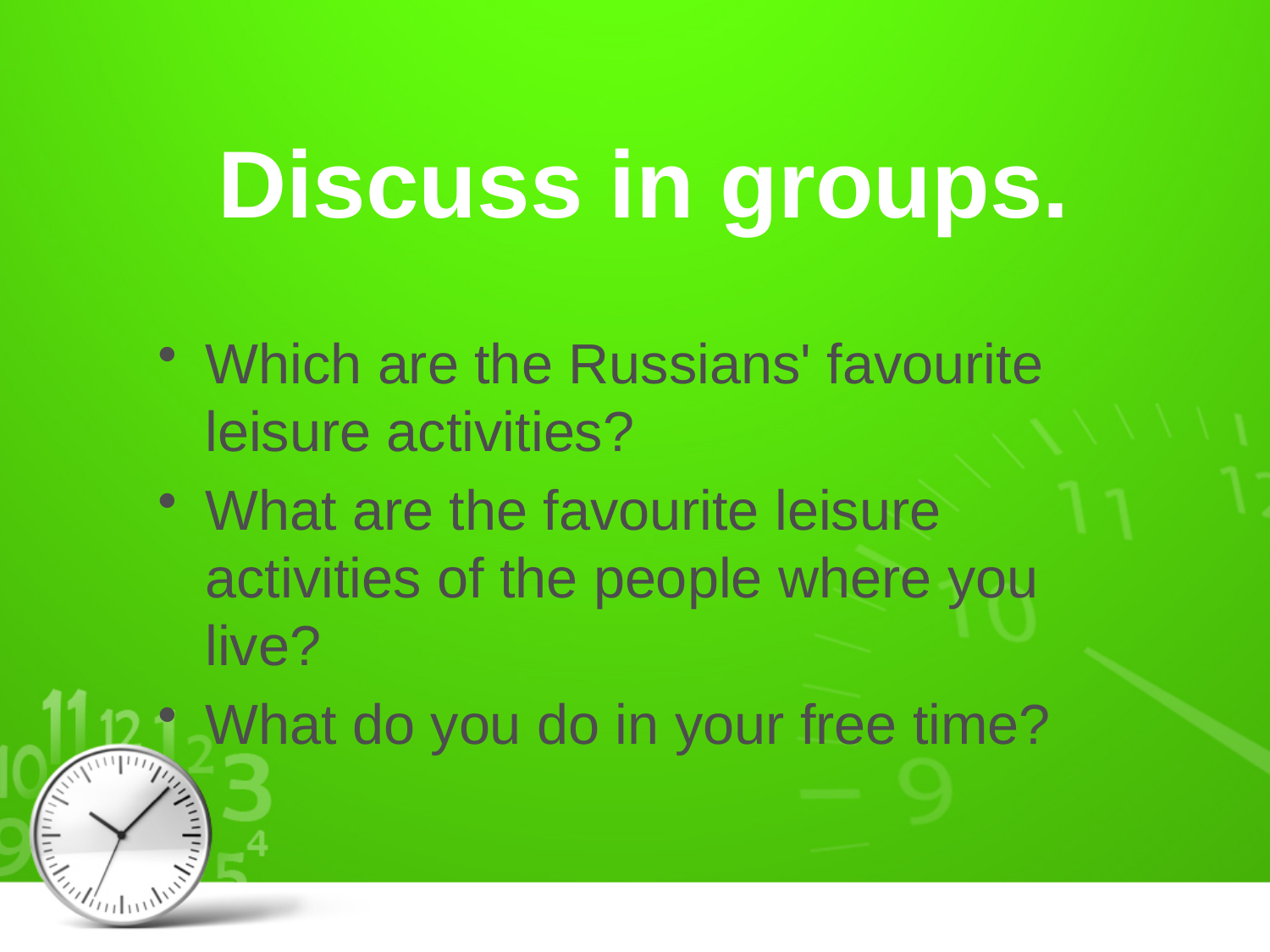

Discuss in groups.

Which are the Russians' favourite leisure activities?
What are the favourite leisure activities of the people where you live?
What do you do in your free time?

#